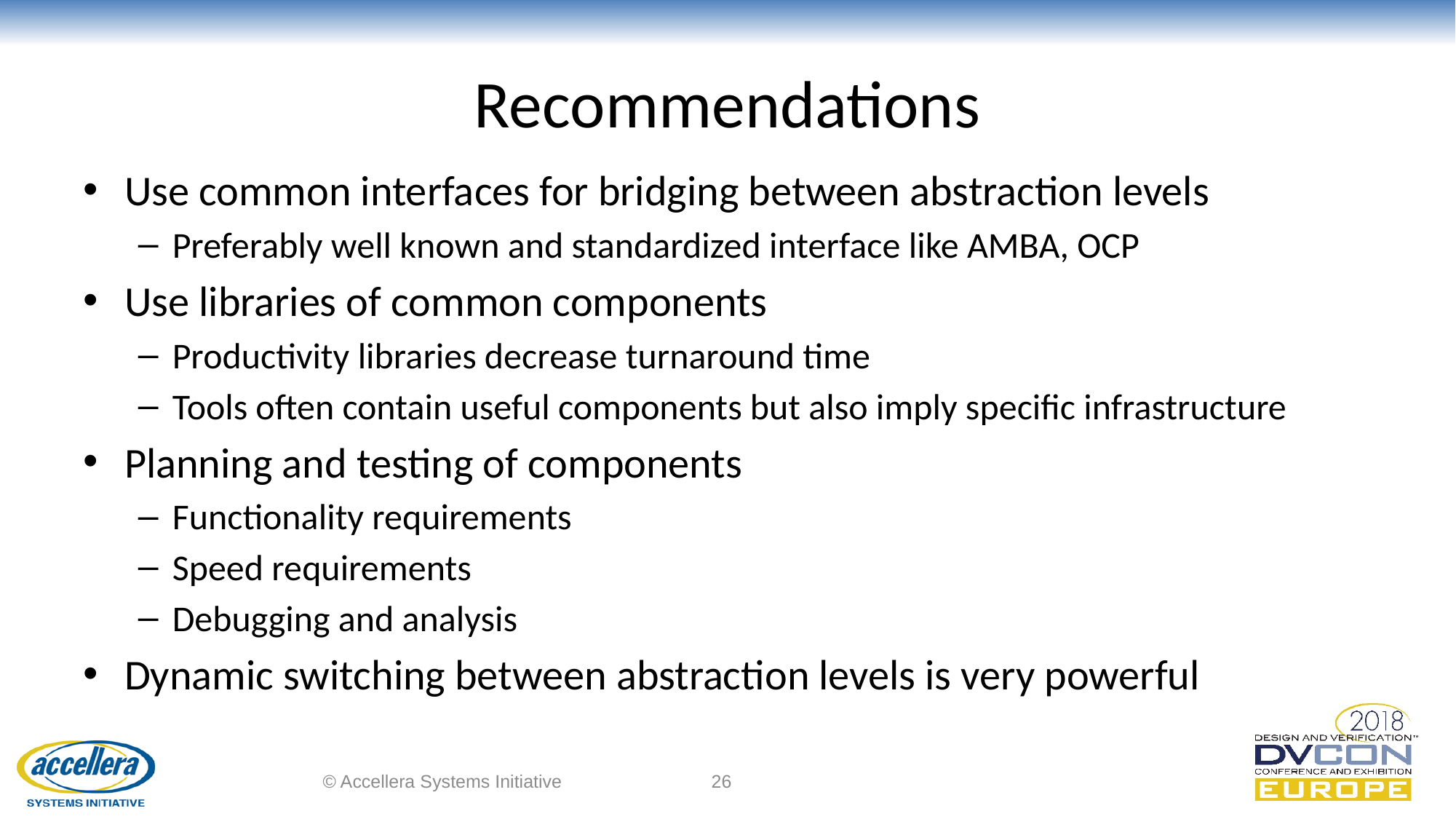

# Recommendations
Use common interfaces for bridging between abstraction levels
Preferably well known and standardized interface like AMBA, OCP
Use libraries of common components
Productivity libraries decrease turnaround time
Tools often contain useful components but also imply specific infrastructure
Planning and testing of components
Functionality requirements
Speed requirements
Debugging and analysis
Dynamic switching between abstraction levels is very powerful
© Accellera Systems Initiative
26